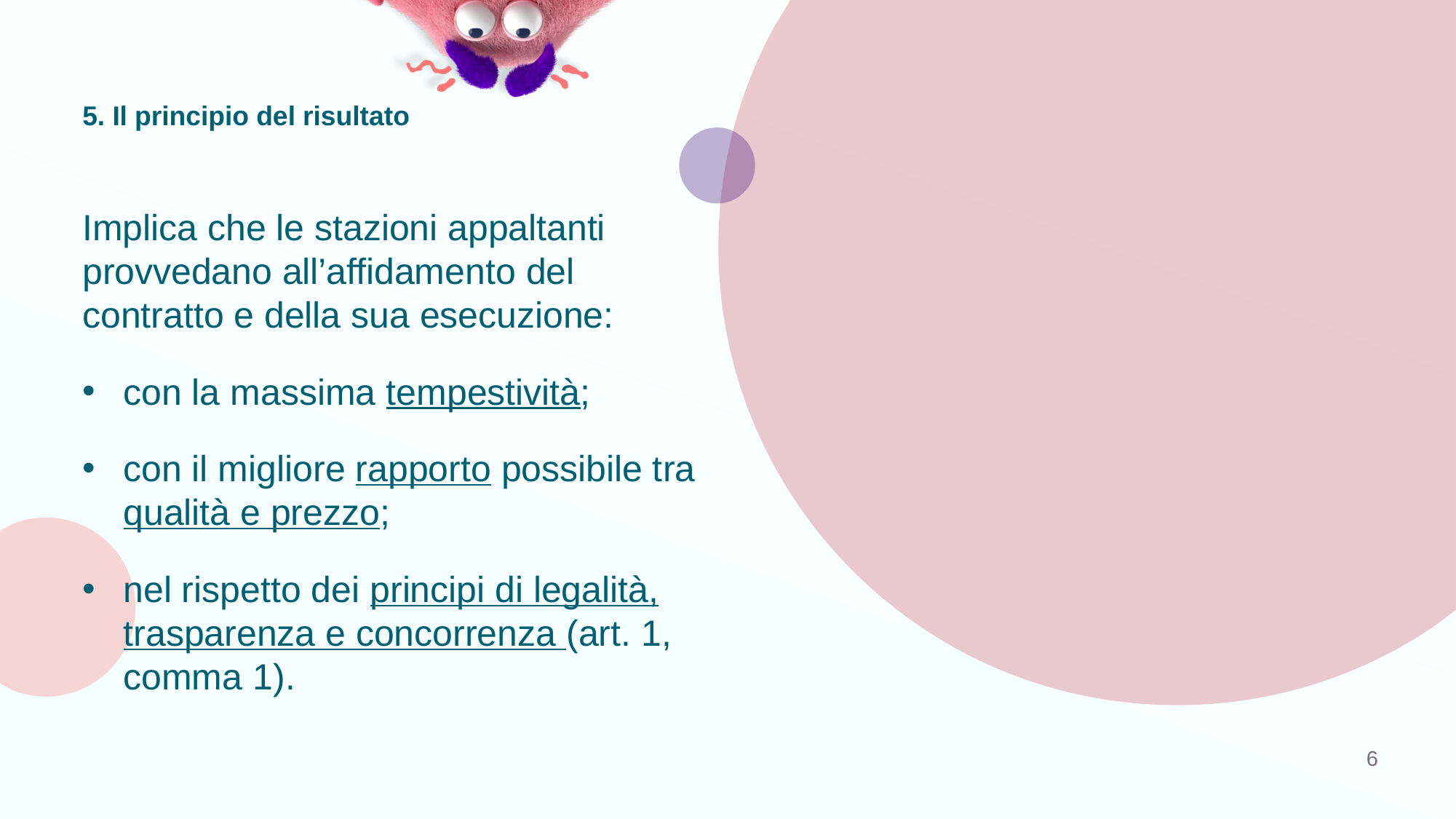

# 5. Il principio del risultato
Implica che le stazioni appaltanti provvedano all’affidamento del contratto e della sua esecuzione:
con la massima tempestività;
con il migliore rapporto possibile tra qualità e prezzo;
nel rispetto dei principi di legalità, trasparenza e concorrenza (art. 1, comma 1).
6